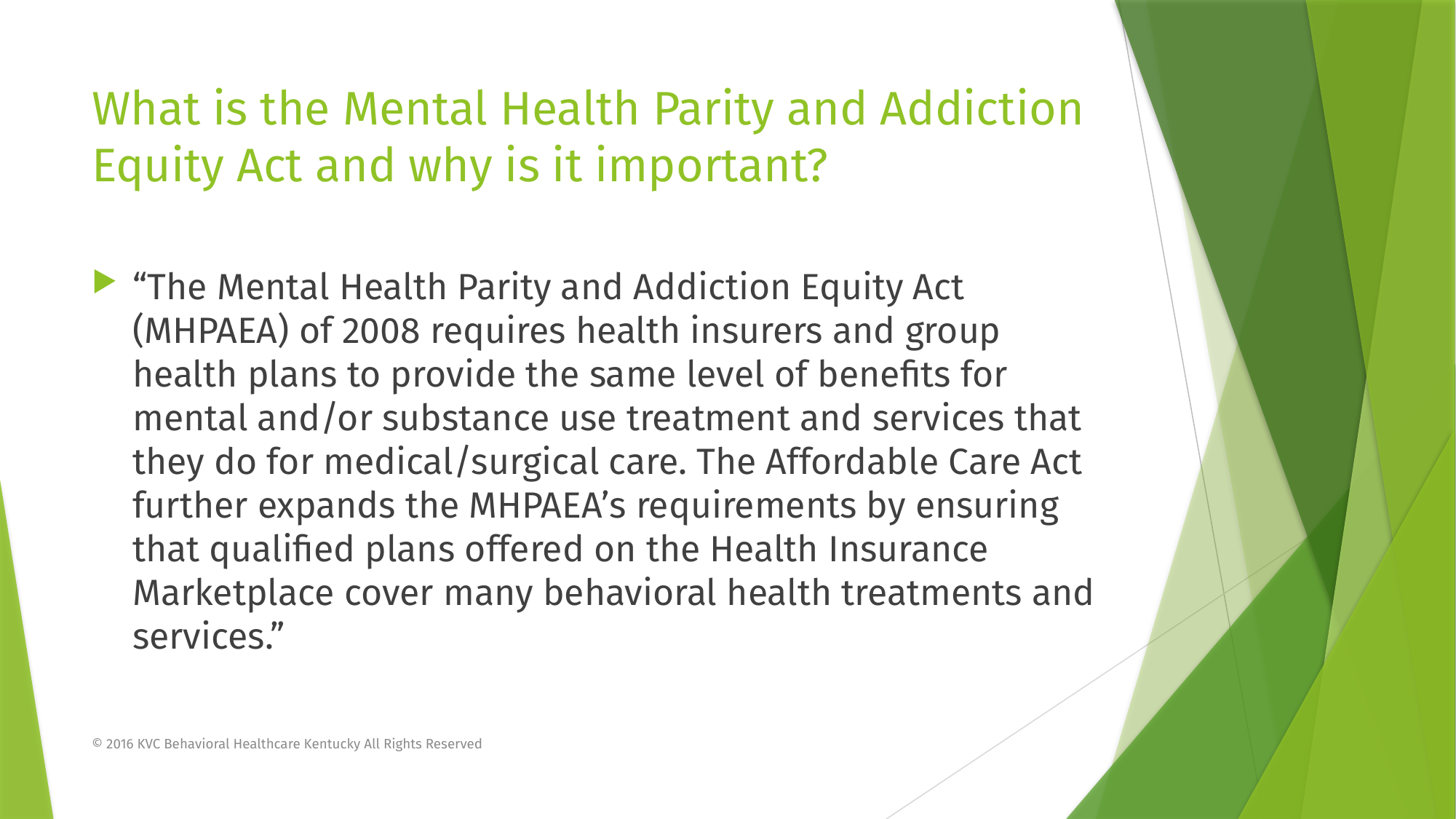

# What is the Mental Health Parity and Addiction Equity Act and why is it important?
“The Mental Health Parity and Addiction Equity Act (MHPAEA) of 2008 requires health insurers and group health plans to provide the same level of benefits for mental and/or substance use treatment and services that they do for medical/surgical care. The Affordable Care Act further expands the MHPAEA’s requirements by ensuring that qualified plans offered on the Health Insurance Marketplace cover many behavioral health treatments and services.”
© 2016 KVC Behavioral Healthcare Kentucky All Rights Reserved